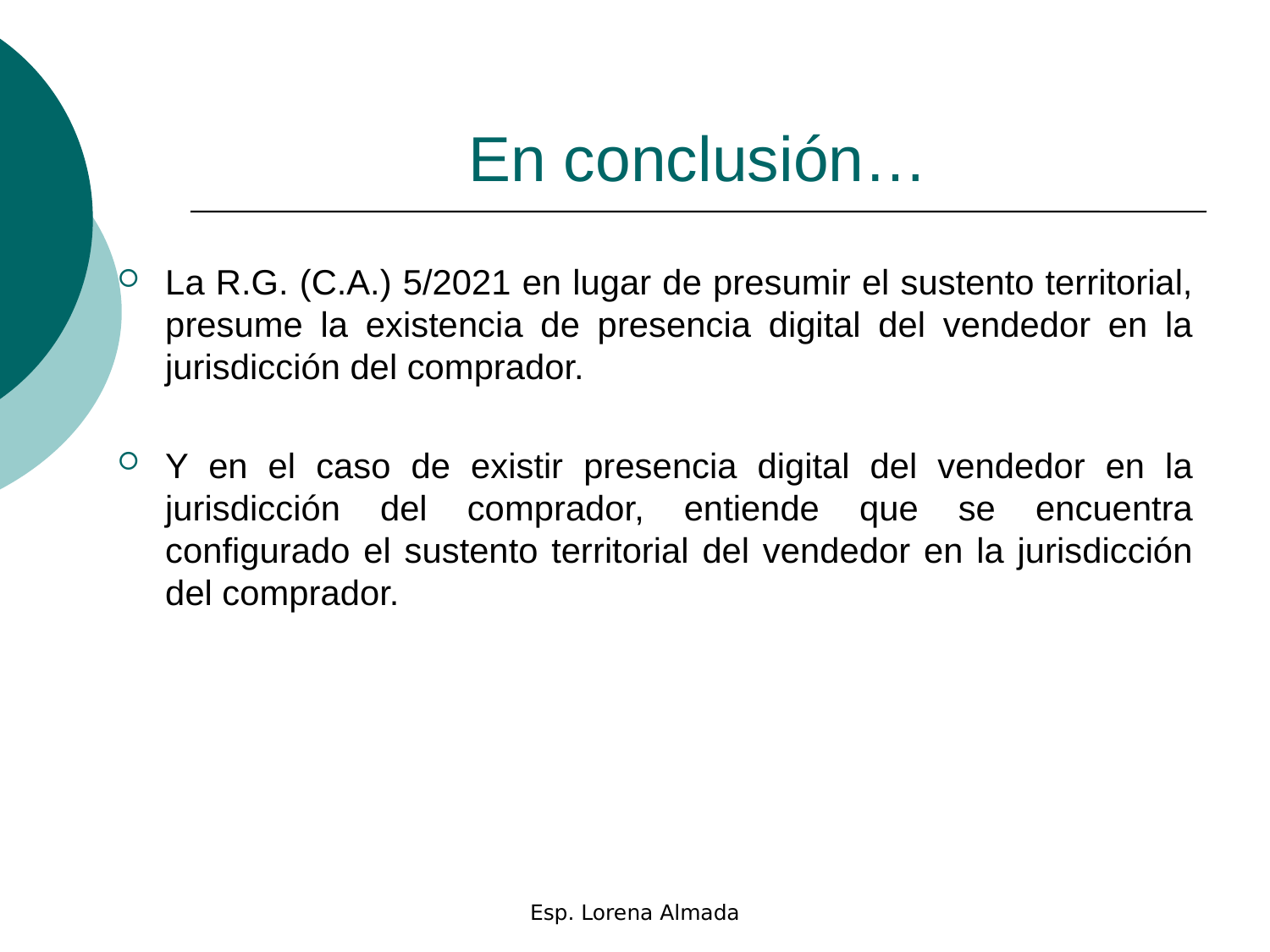

# En conclusión…
La R.G. (C.A.) 5/2021 en lugar de presumir el sustento territorial, presume la existencia de presencia digital del vendedor en la jurisdicción del comprador.

Y en el caso de existir presencia digital del vendedor en la jurisdicción del comprador, entiende que se encuentra configurado el sustento territorial del vendedor en la jurisdicción del comprador.

Esp. Lorena Almada